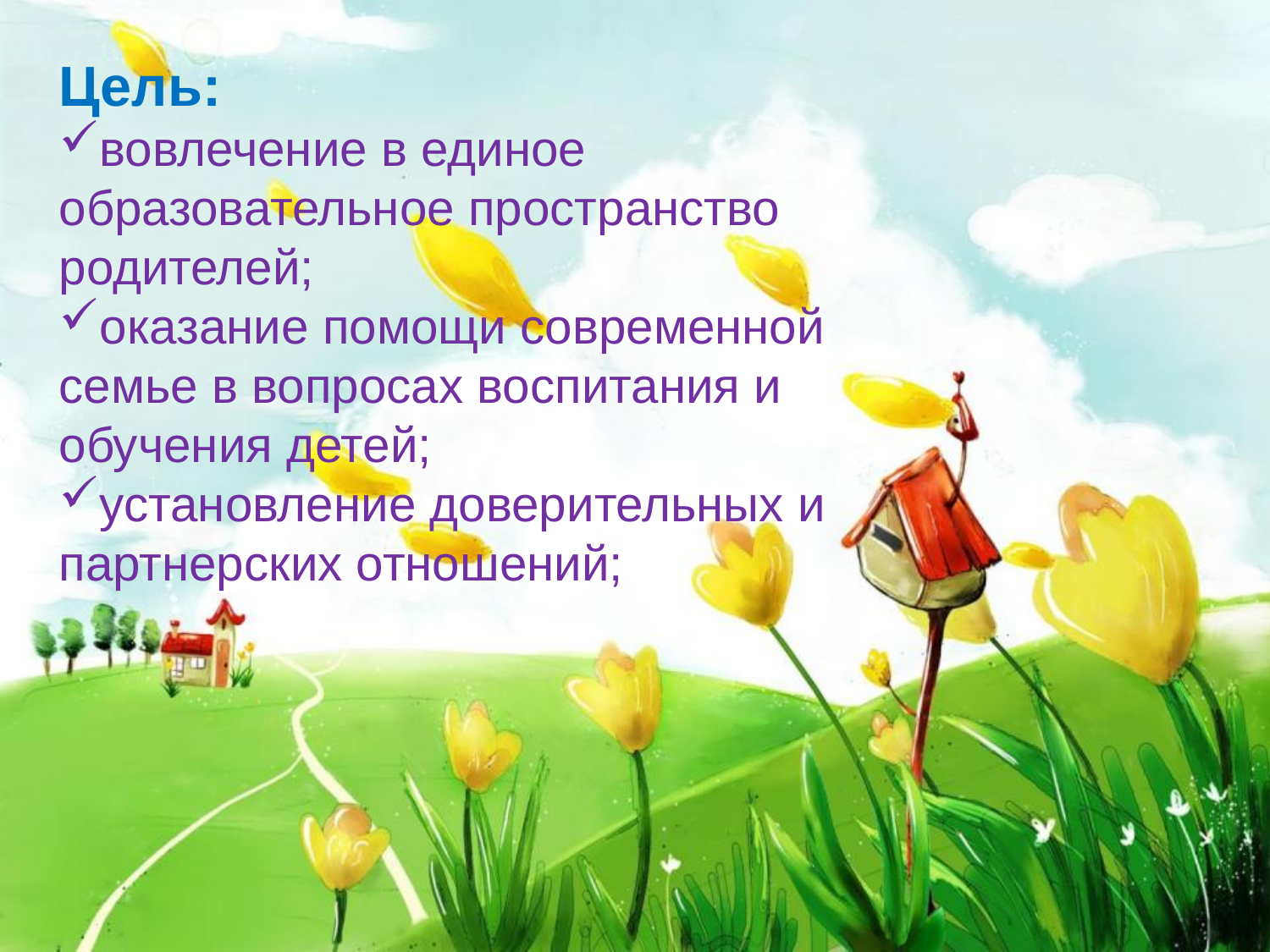

Цель:
вовлечение в единое образовательное пространство родителей;
оказание помощи современной семье в вопросах воспитания и обучения детей;
установление доверительных и партнерских отношений;